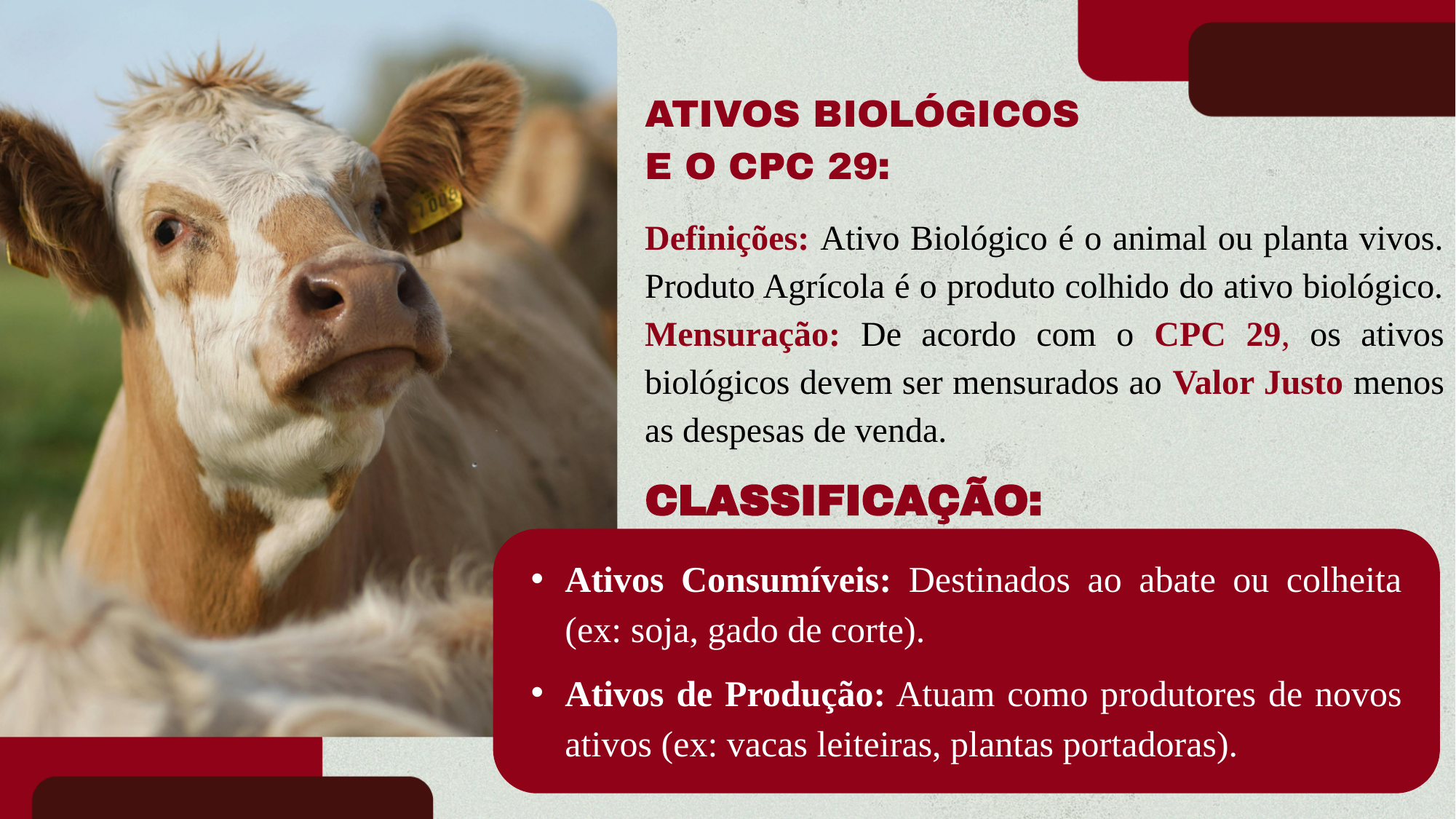

ATIVOS BIOLÓGICOS E O CPC 29:
Definições: Ativo Biológico é o animal ou planta vivos. Produto Agrícola é o produto colhido do ativo biológico.
Mensuração: De acordo com o CPC 29, os ativos biológicos devem ser mensurados ao Valor Justo menos as despesas de venda.
CLASSIFICAÇÃO:

Ativos Consumíveis: Destinados ao abate ou colheita (ex: soja, gado de corte).
Ativos de Produção: Atuam como produtores de novos ativos (ex: vacas leiteiras, plantas portadoras).